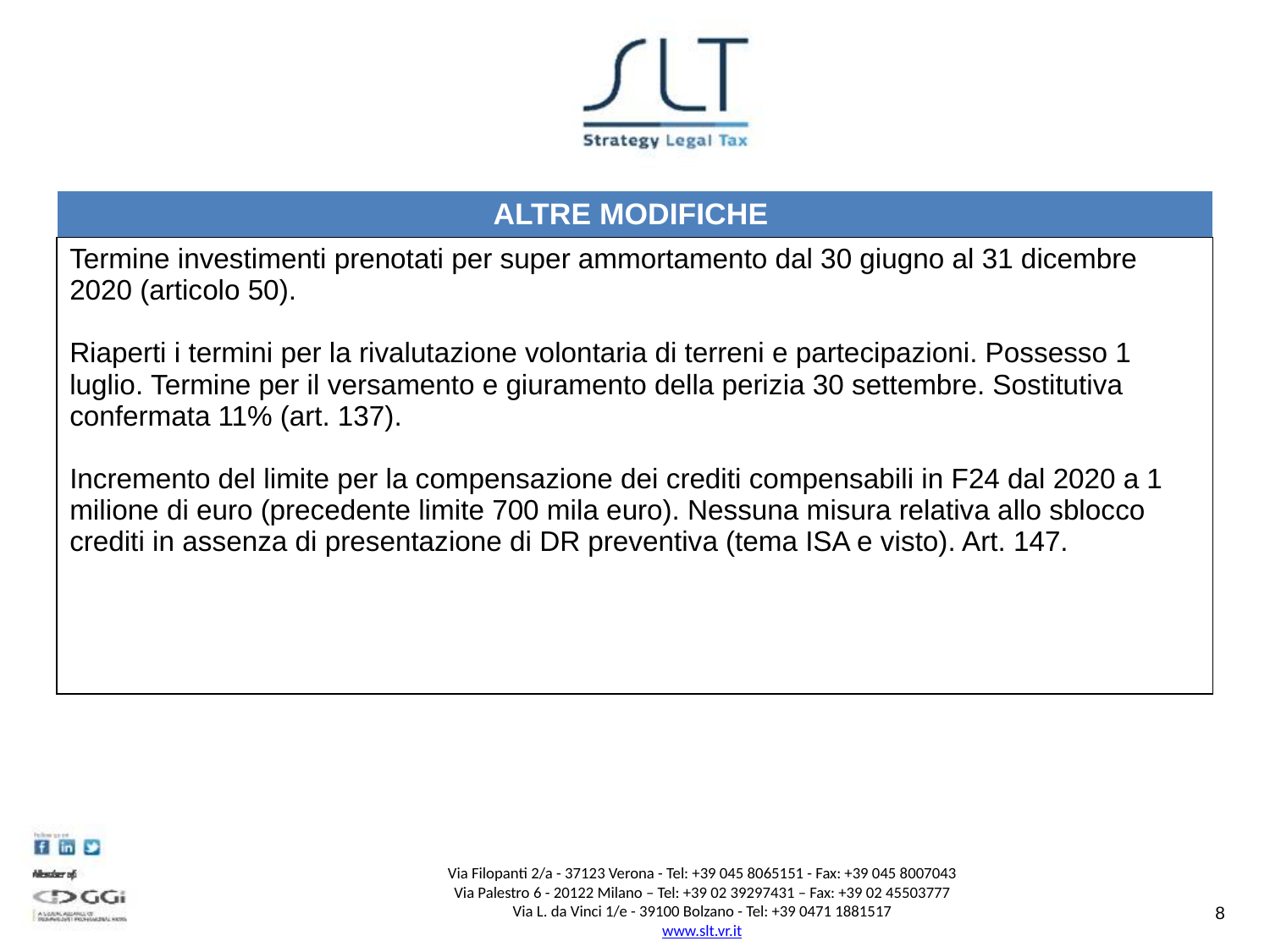

| ALTRE MODIFICHE |
| --- |
| Termine investimenti prenotati per super ammortamento dal 30 giugno al 31 dicembre 2020 (articolo 50). Riaperti i termini per la rivalutazione volontaria di terreni e partecipazioni. Possesso 1 luglio. Termine per il versamento e giuramento della perizia 30 settembre. Sostitutiva confermata 11% (art. 137). Incremento del limite per la compensazione dei crediti compensabili in F24 dal 2020 a 1 milione di euro (precedente limite 700 mila euro). Nessuna misura relativa allo sblocco crediti in assenza di presentazione di DR preventiva (tema ISA e visto). Art. 147. |
Via Filopanti 2/a - 37123 Verona - Tel: +39 045 8065151 - Fax: +39 045 8007043
Via Palestro 6 - 20122 Milano – Tel: +39 02 39297431 – Fax: +39 02 45503777
Via L. da Vinci 1/e - 39100 Bolzano - Tel: +39 0471 1881517
www.slt.vr.it

8